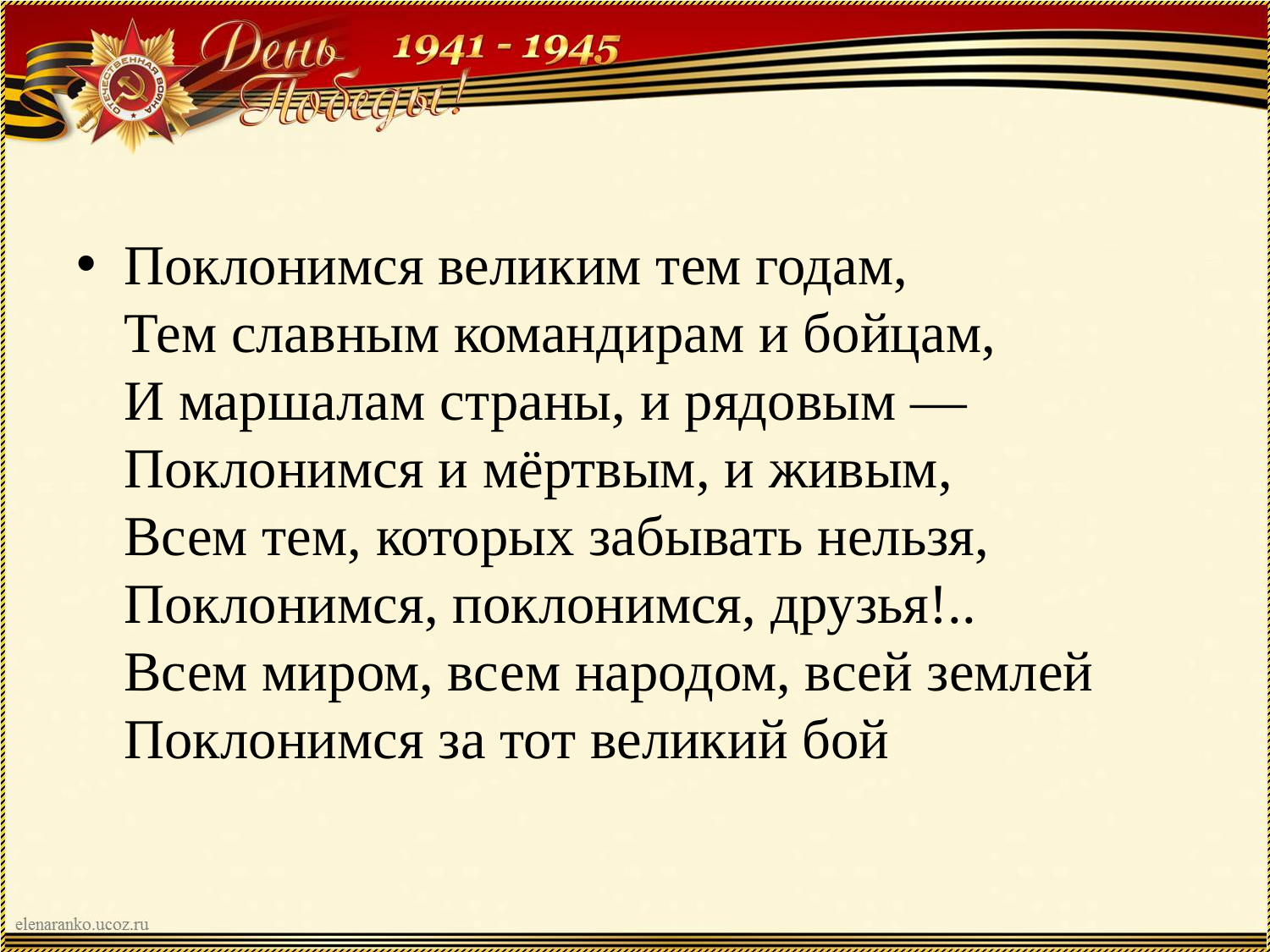

#
Поклонимся великим тем годам,
Тем славным командирам и бойцам,
И маршалам страны, и рядовым —
Поклонимся и мёртвым, и живым,
Всем тем, которых забывать нельзя,
Поклонимся, поклонимся, друзья!..
Всем миром, всем народом, всей землей
Поклонимся за тот великий бой